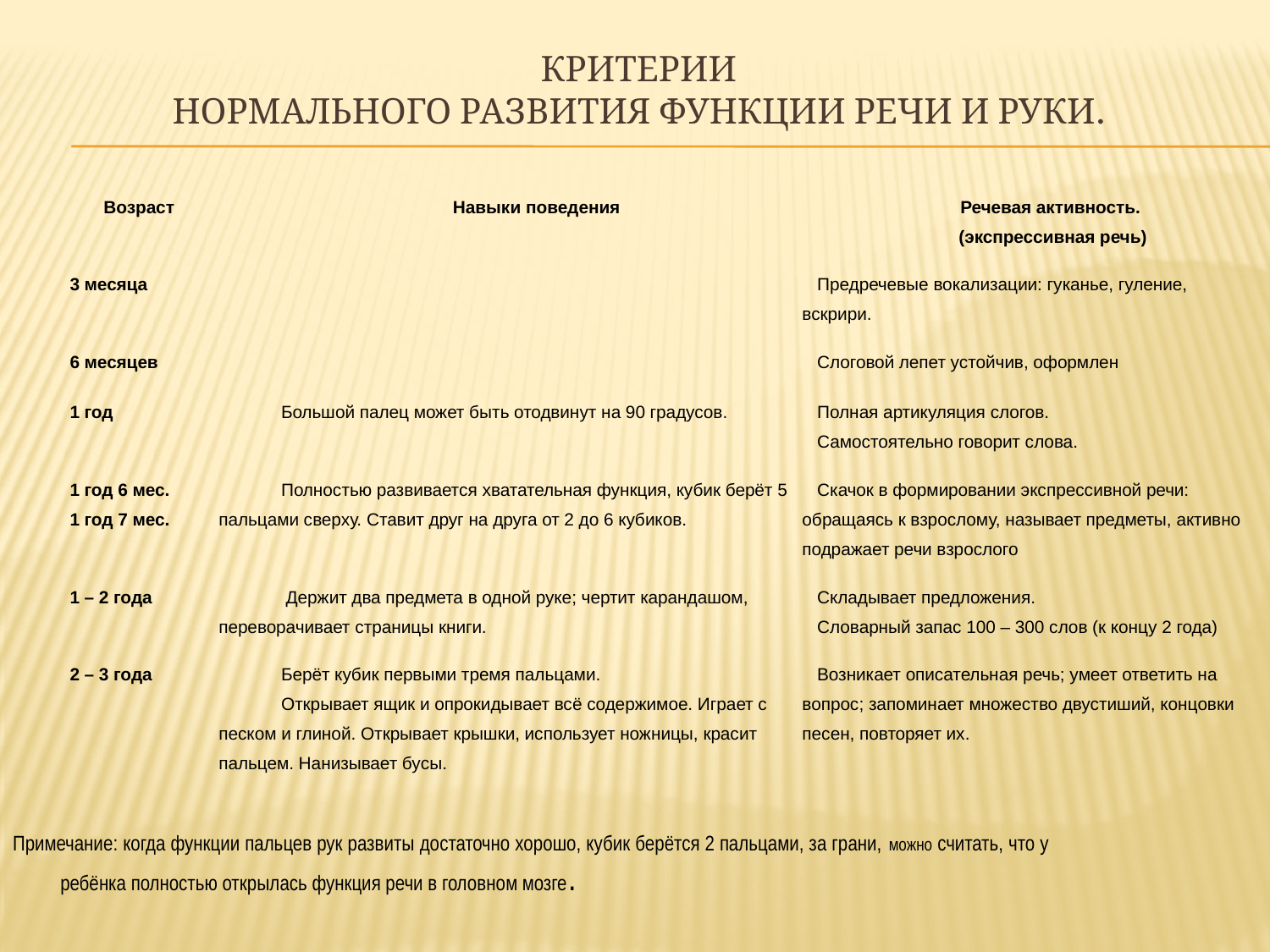

# Критерии нормального развития функции речи и руки.
| Возраст | Навыки поведения | Речевая активность. (экспрессивная речь) |
| --- | --- | --- |
| 3 месяца |  | Предречевые вокализации: гуканье, гуление, вскрири. |
| 6 месяцев |  | Слоговой лепет устойчив, оформлен |
| 1 год | Большой палец может быть отодвинут на 90 градусов. | Полная артикуляция слогов. Самостоятельно говорит слова. |
| 1 год 6 мес. 1 год 7 мес. | Полностью развивается хватательная функция, кубик берёт 5 пальцами сверху. Ставит друг на друга от 2 до 6 кубиков. | Скачок в формировании экспрессивной речи: обращаясь к взрослому, называет предметы, активно подражает речи взрослого |
| 1 – 2 года | Держит два предмета в одной руке; чертит карандашом, переворачивает страницы книги. | Складывает предложения. Словарный запас 100 – 300 слов (к концу 2 года) |
| 2 – 3 года | Берёт кубик первыми тремя пальцами. Открывает ящик и опрокидывает всё содержимое. Играет с песком и глиной. Открывает крышки, использует ножницы, красит пальцем. Нанизывает бусы. | Возникает описательная речь; умеет ответить на вопрос; запоминает множество двустиший, концовки песен, повторяет их. |
Примечание: когда функции пальцев рук развиты достаточно хорошо, кубик берётся 2 пальцами, за грани, можно считать, что у ребёнка полностью открылась функция речи в головном мозге.